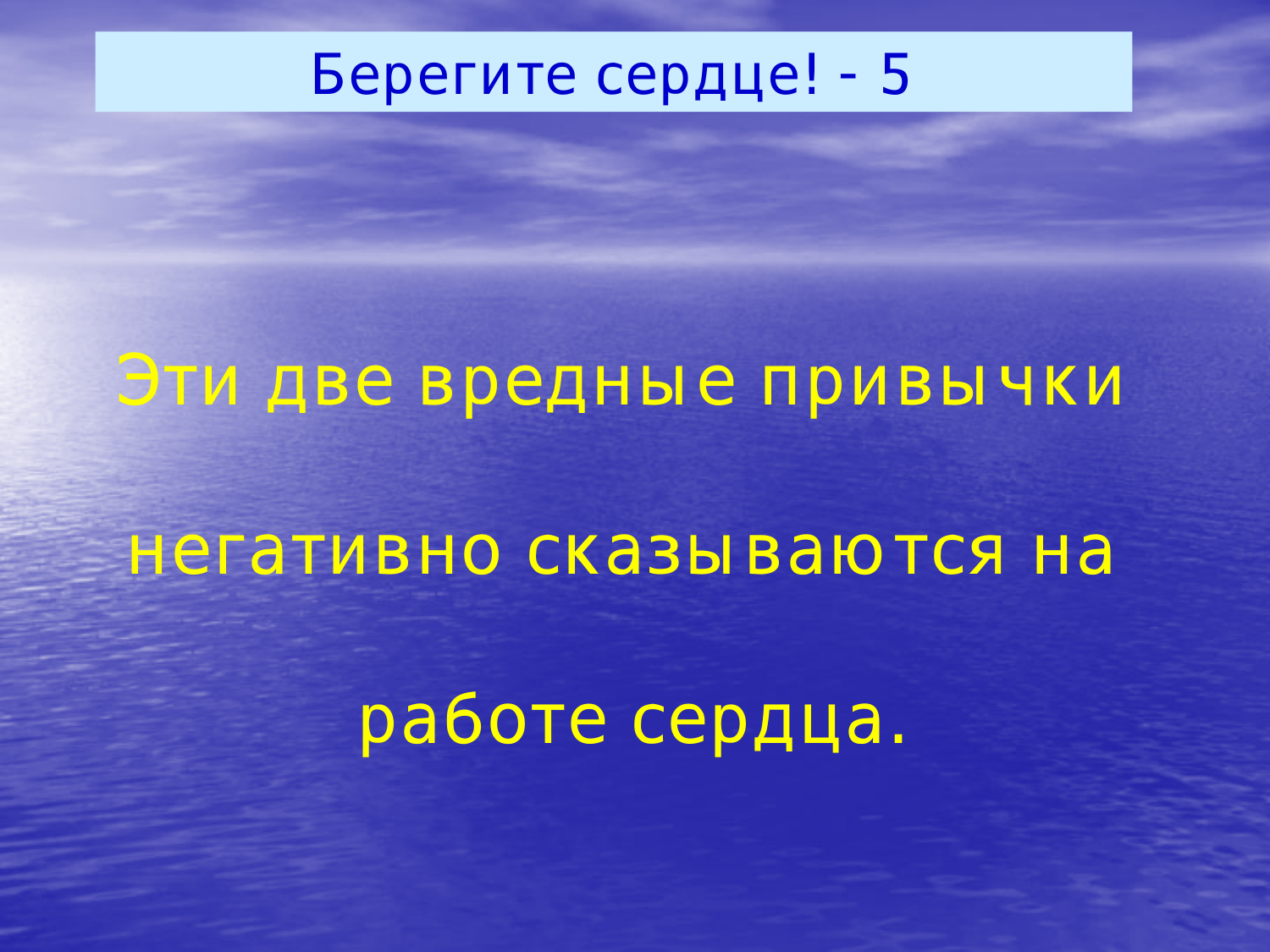

Берегите сердце! - 5
Эти две вредные привычки

негативно сказываются на

работе сердца.